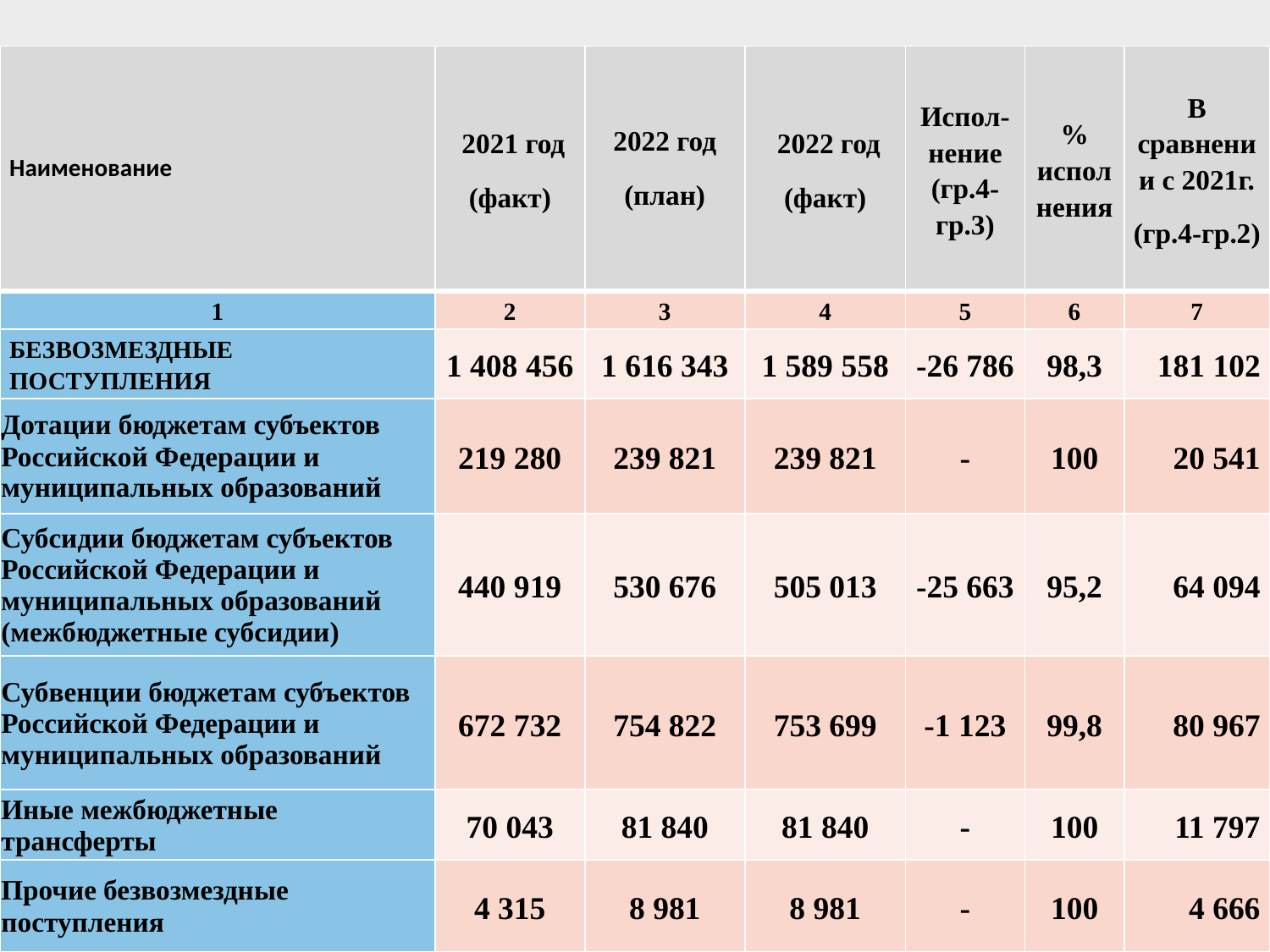

# БЕЗВОЗМЕЗДНЫЕ ПОСТУПЛЕНИЯ ЗА  2021-2022 годы, тыс.руб. руб.
| Наименование | 2021 год (факт) | 2022 год (план) | 2022 год (факт) | Испол-нение (гр.4-гр.3) | % исполнения | В сравнении с 2021г. (гр.4-гр.2) |
| --- | --- | --- | --- | --- | --- | --- |
| 1 | 2 | 3 | 4 | 5 | 6 | 7 |
| БЕЗВОЗМЕЗДНЫЕ ПОСТУПЛЕНИЯ | 1 408 456 | 1 616 343 | 1 589 558 | -26 786 | 98,3 | 181 102 |
| Дотации бюджетам субъектов Российской Федерации и муниципальных образований | 219 280 | 239 821 | 239 821 | - | 100 | 20 541 |
| Субсидии бюджетам субъектов Российской Федерации и муниципальных образований (межбюджетные субсидии) | 440 919 | 530 676 | 505 013 | -25 663 | 95,2 | 64 094 |
| Субвенции бюджетам субъектов Российской Федерации и муниципальных образований | 672 732 | 754 822 | 753 699 | -1 123 | 99,8 | 80 967 |
| Иные межбюджетные трансферты | 70 043 | 81 840 | 81 840 | - | 100 | 11 797 |
| Прочие безвозмездные поступления | 4 315 | 8 981 | 8 981 | - | 100 | 4 666 |
8